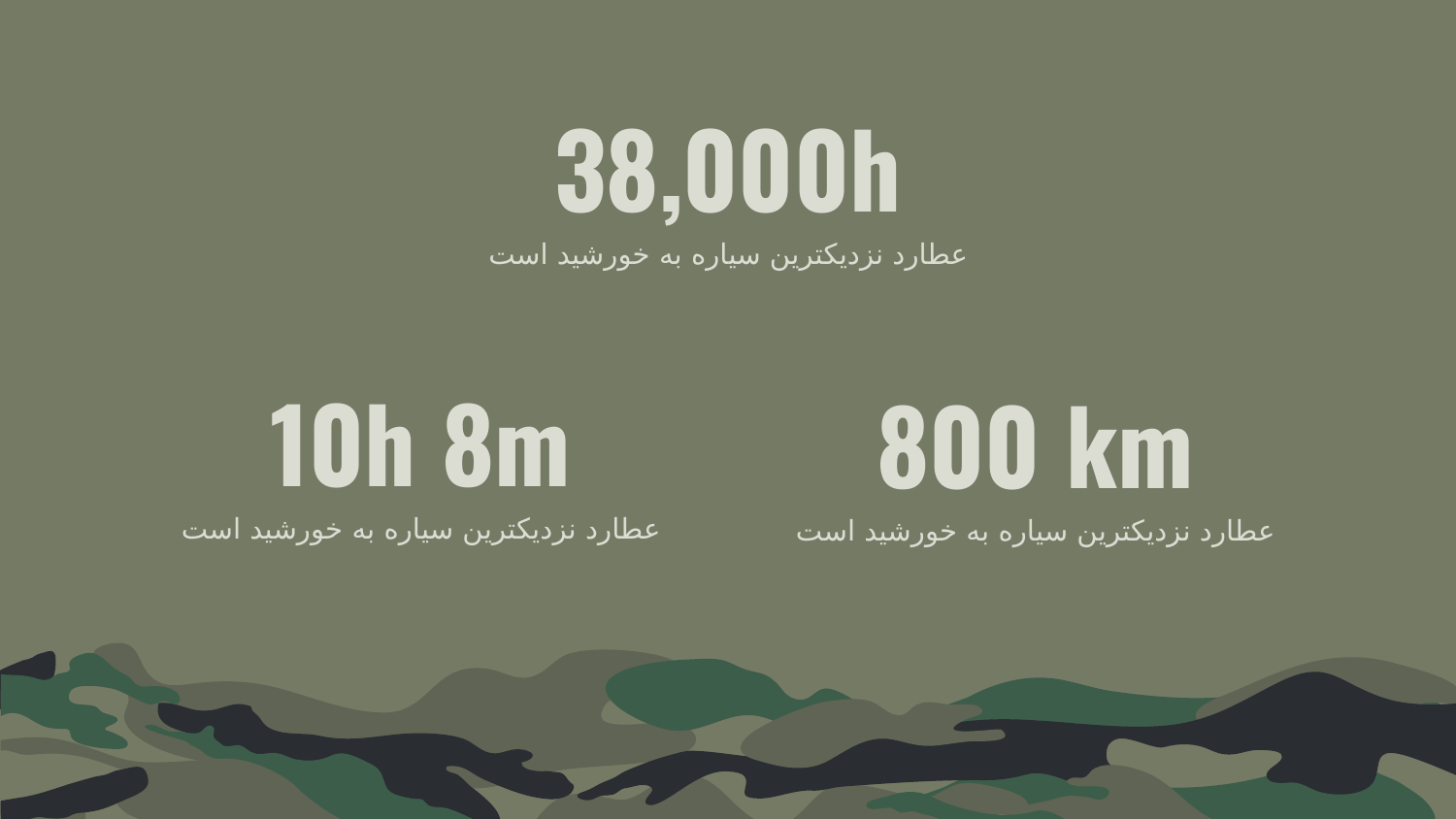

# 38,000h
عطارد نزدیکترین سیاره به خورشید است
10h 8m
800 km
عطارد نزدیکترین سیاره به خورشید است
عطارد نزدیکترین سیاره به خورشید است